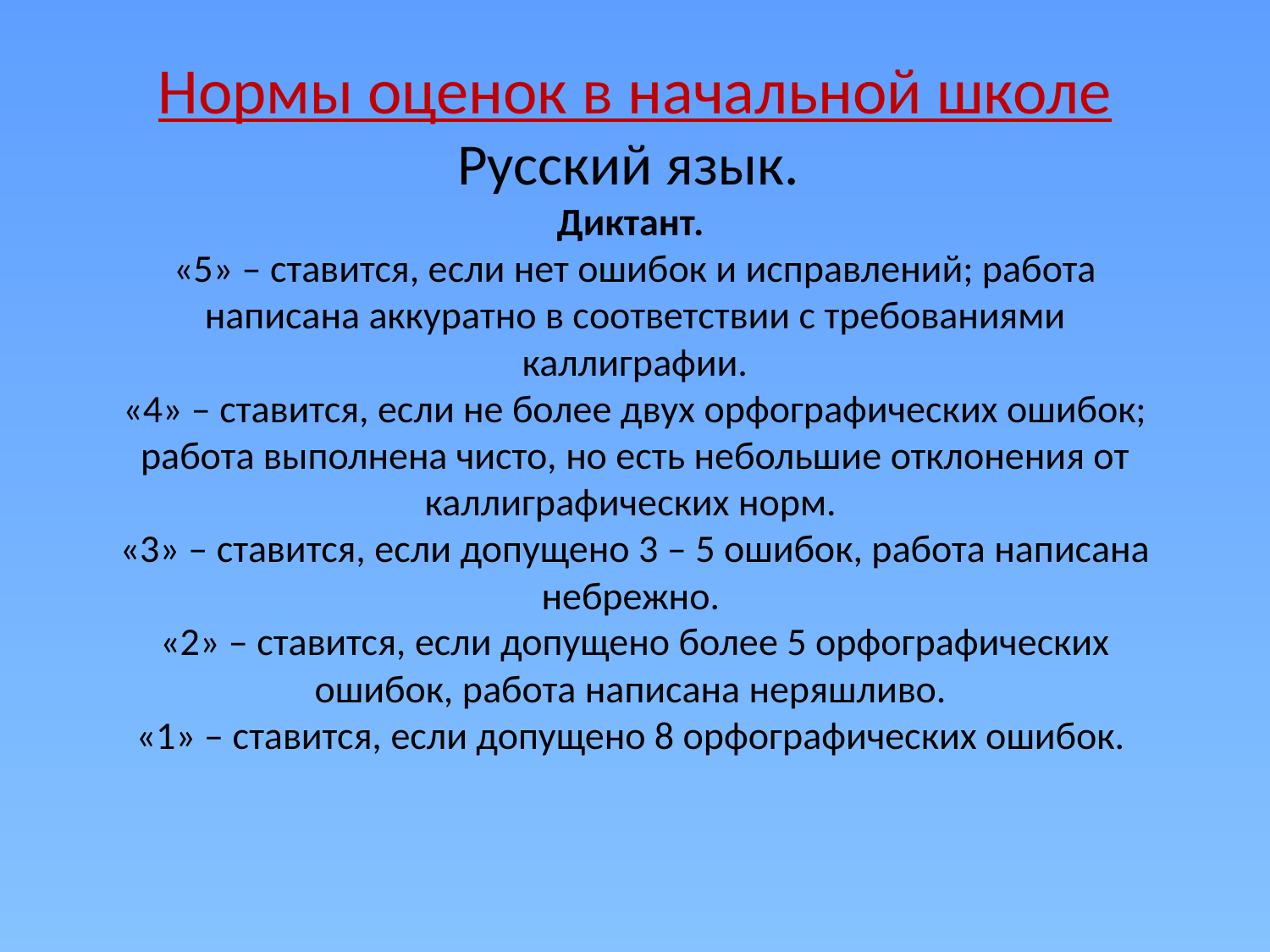

# Нормы оценок в начальной школе Русский язык. Диктант. «5» – ставится, если нет ошибок и исправлений; работа написана аккуратно в соответствии с требованиями каллиграфии. «4» – ставится, если не более двух орфографических ошибок; работа выполнена чисто, но есть небольшие отклонения от каллиграфических норм. «3» – ставится, если допущено 3 – 5 ошибок, работа написана небрежно. «2» – ставится, если допущено более 5 орфографических ошибок, работа написана неряшливо. «1» – ставится, если допущено 8 орфографических ошибок.